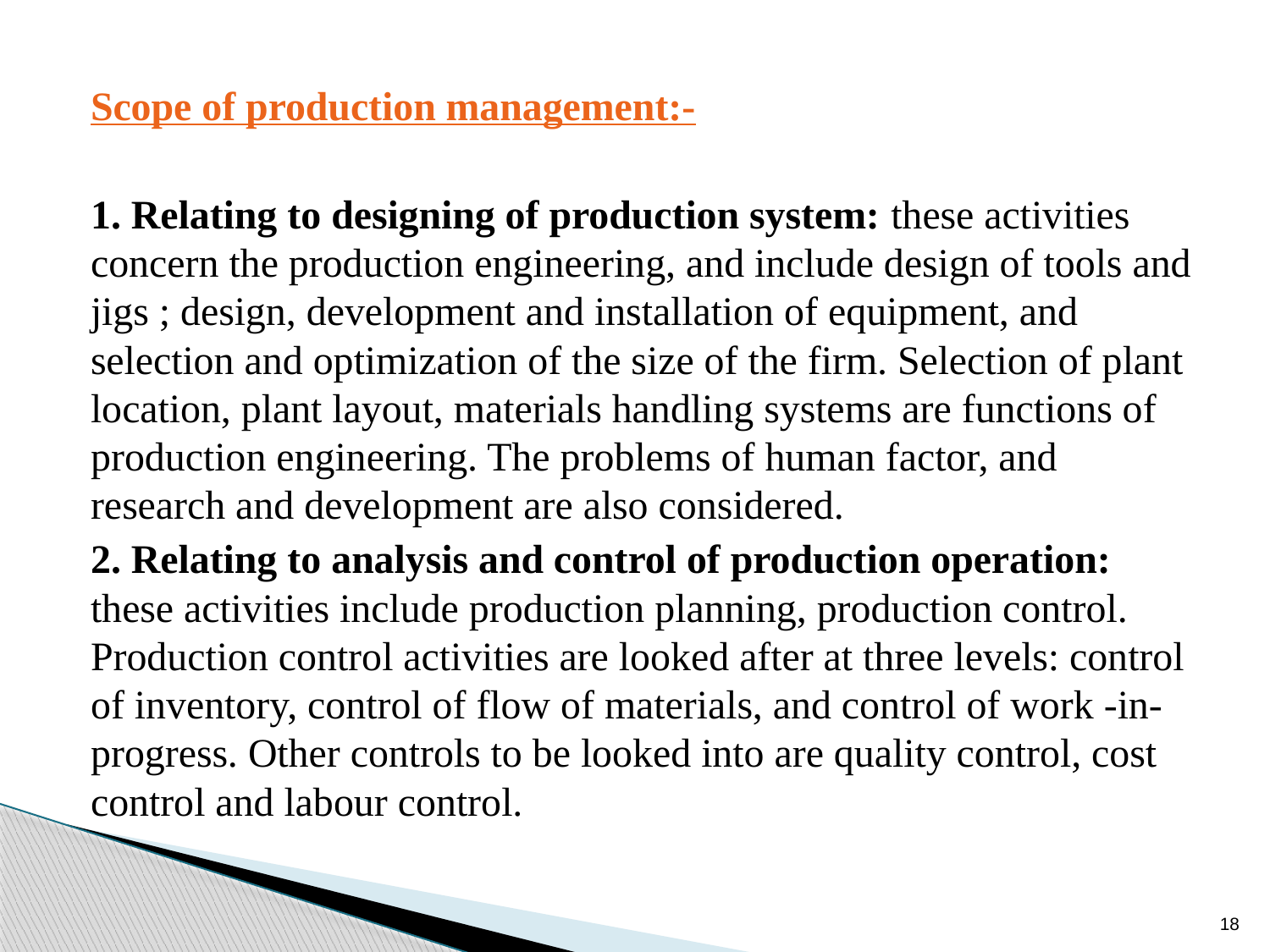

Scope of production management:-

1. Relating to designing of production system: these activities concern the production engineering, and include design of tools and jigs ; design, development and installation of equipment, and selection and optimization of the size of the firm. Selection of plant location, plant layout, materials handling systems are functions of production engineering. The problems of human factor, and research and development are also considered.
2. Relating to analysis and control of production operation: these activities include production planning, production control. Production control activities are looked after at three levels: control of inventory, control of flow of materials, and control of work -in- progress. Other controls to be looked into are quality control, cost control and labour control.
18